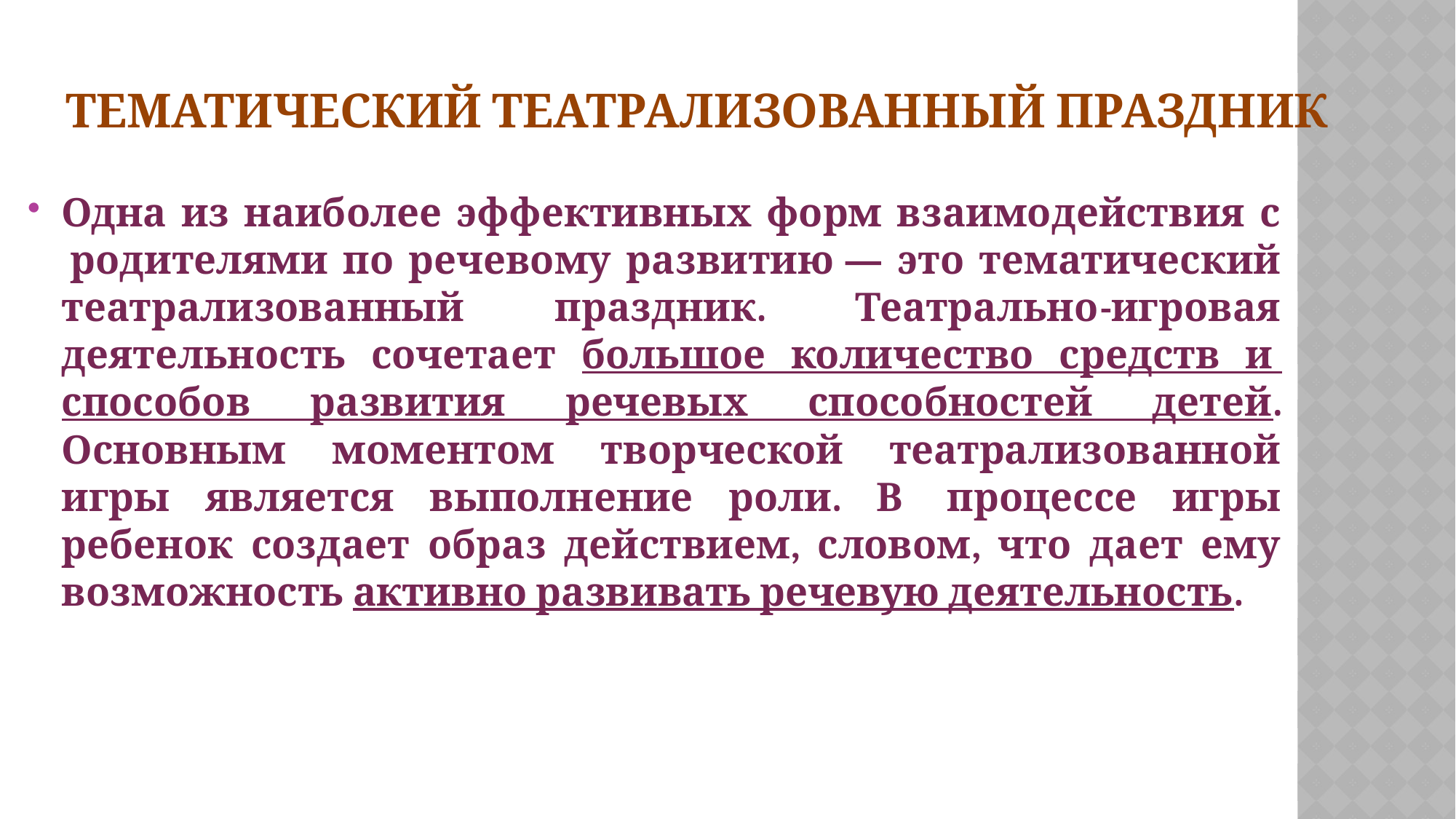

# Тематический театрализованный праздник
Одна из наиболее эффективных форм взаимодействия с  родителями по речевому развитию — это тематический театрализованный праздник. Театрально-игровая деятельность сочетает большое количество средств и  способов развития речевых способностей детей. Основным моментом творческой театрализованной игры является выполнение роли. В  процессе игры ребенок создает образ действием, словом, что дает ему возможность активно развивать речевую деятельность.